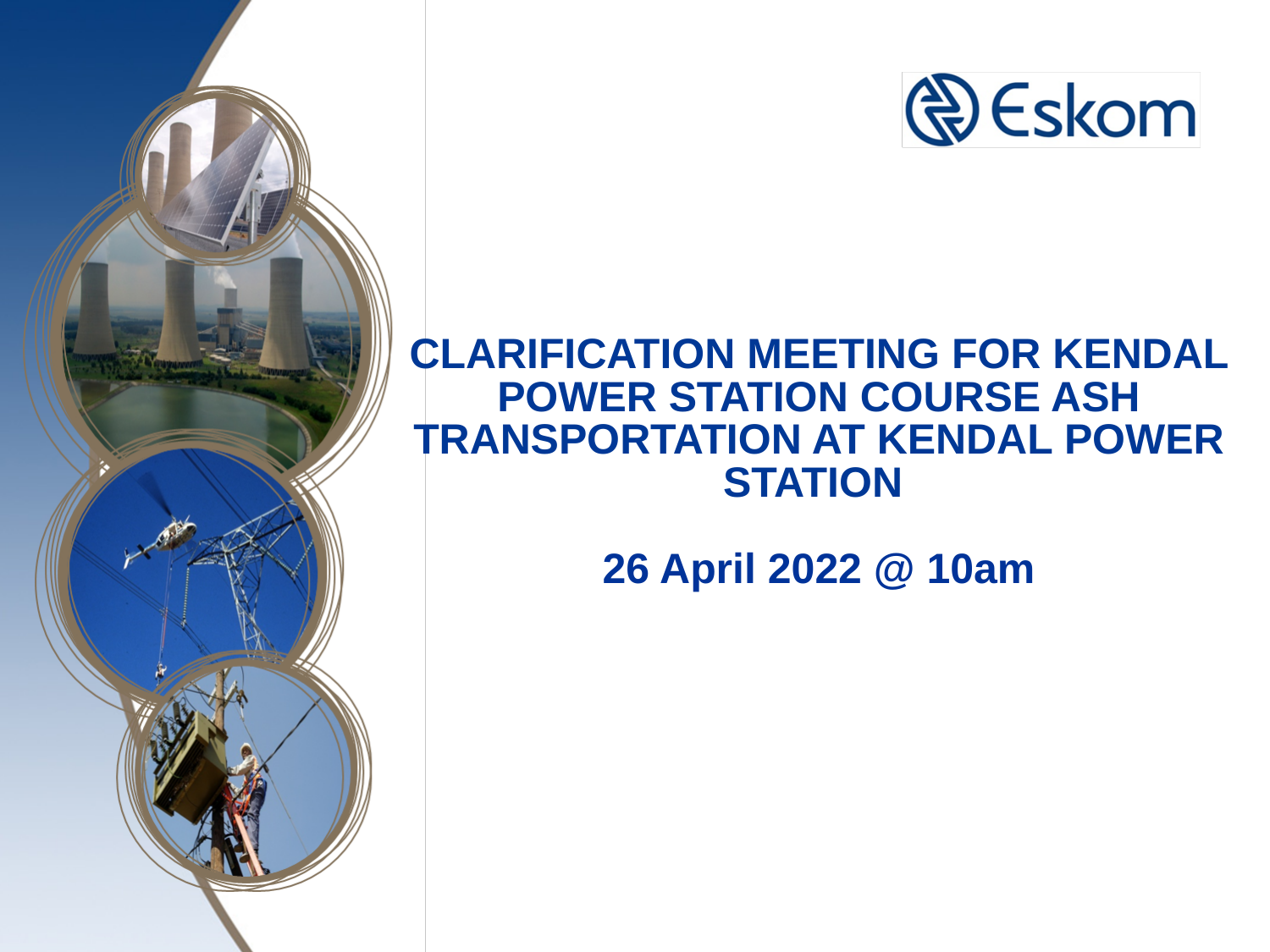

# Clarification Meeting for Kendal Power Station Course Ash Transportation At Kendal Power Station 26 April 2022 @ 10am